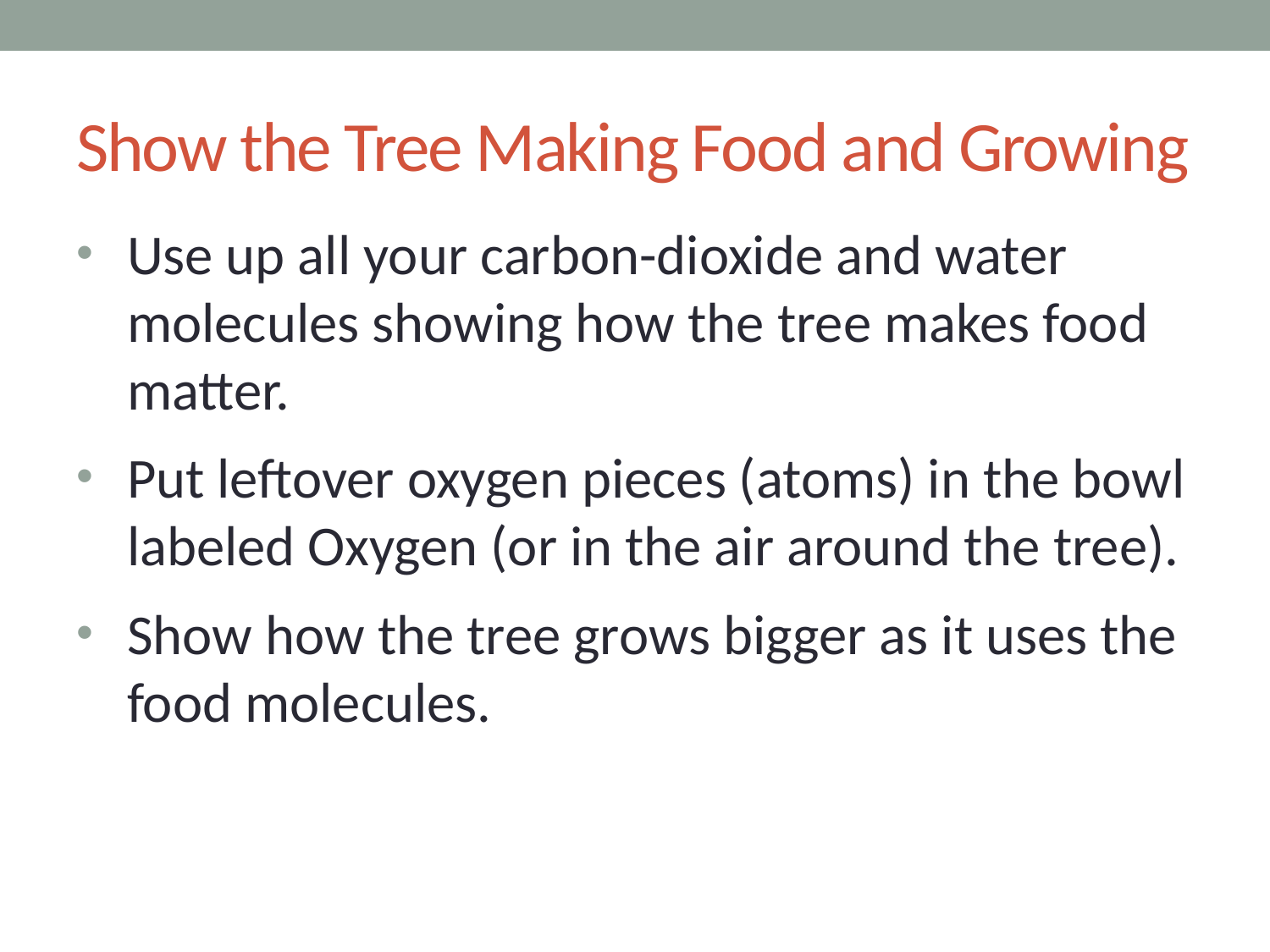

# Show the Tree Making Food and Growing
Use up all your carbon-dioxide and water molecules showing how the tree makes food matter.
Put leftover oxygen pieces (atoms) in the bowl labeled Oxygen (or in the air around the tree).
Show how the tree grows bigger as it uses the food molecules.